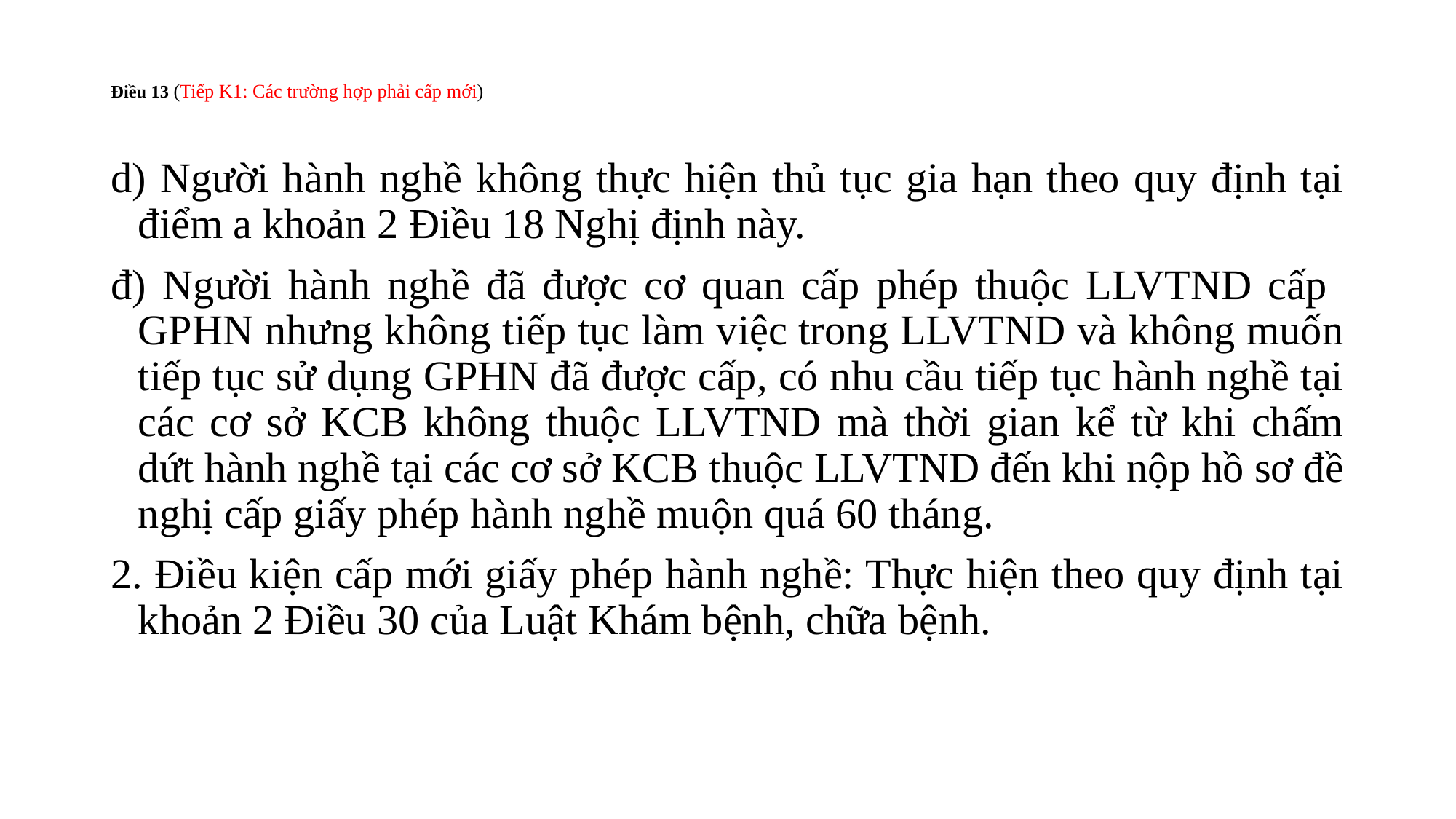

# Điều 13 (Tiếp K1: Các trường hợp phải cấp mới)
d) Người hành nghề không thực hiện thủ tục gia hạn theo quy định tại điểm a khoản 2 Điều 18 Nghị định này.
đ) Người hành nghề đã được cơ quan cấp phép thuộc LLVTND cấp  GPHN nhưng không tiếp tục làm việc trong LLVTND và không muốn tiếp tục sử dụng GPHN đã được cấp, có nhu cầu tiếp tục hành nghề tại các cơ sở KCB không thuộc LLVTND mà thời gian kể từ khi chấm dứt hành nghề tại các cơ sở KCB thuộc LLVTND đến khi nộp hồ sơ đề nghị cấp giấy phép hành nghề muộn quá 60 tháng.
2. Điều kiện cấp mới giấy phép hành nghề: Thực hiện theo quy định tại khoản 2 Điều 30 của Luật Khám bệnh, chữa bệnh.